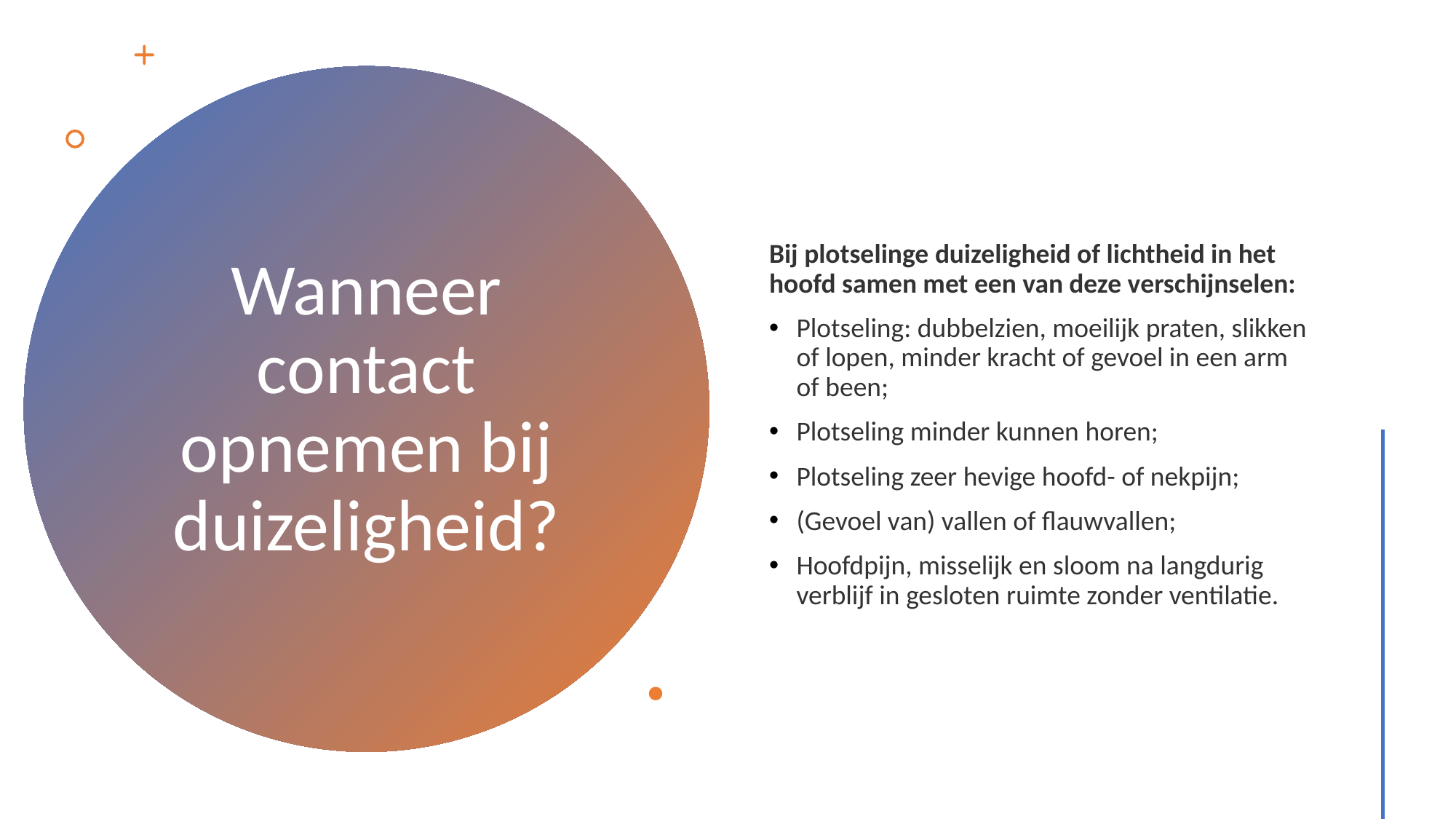

Bij plotselinge duizeligheid of lichtheid in het hoofd samen met een van deze verschijnselen:
Plotseling: dubbelzien, moeilijk praten, slikken of lopen, minder kracht of gevoel in een arm of been;
Plotseling minder kunnen horen;
Plotseling zeer hevige hoofd- of nekpijn;
(Gevoel van) vallen of flauwvallen;
Hoofdpijn, misselijk en sloom na langdurig verblijf in gesloten ruimte zonder ventilatie.

# Wanneer contact opnemen bij duizeligheid?